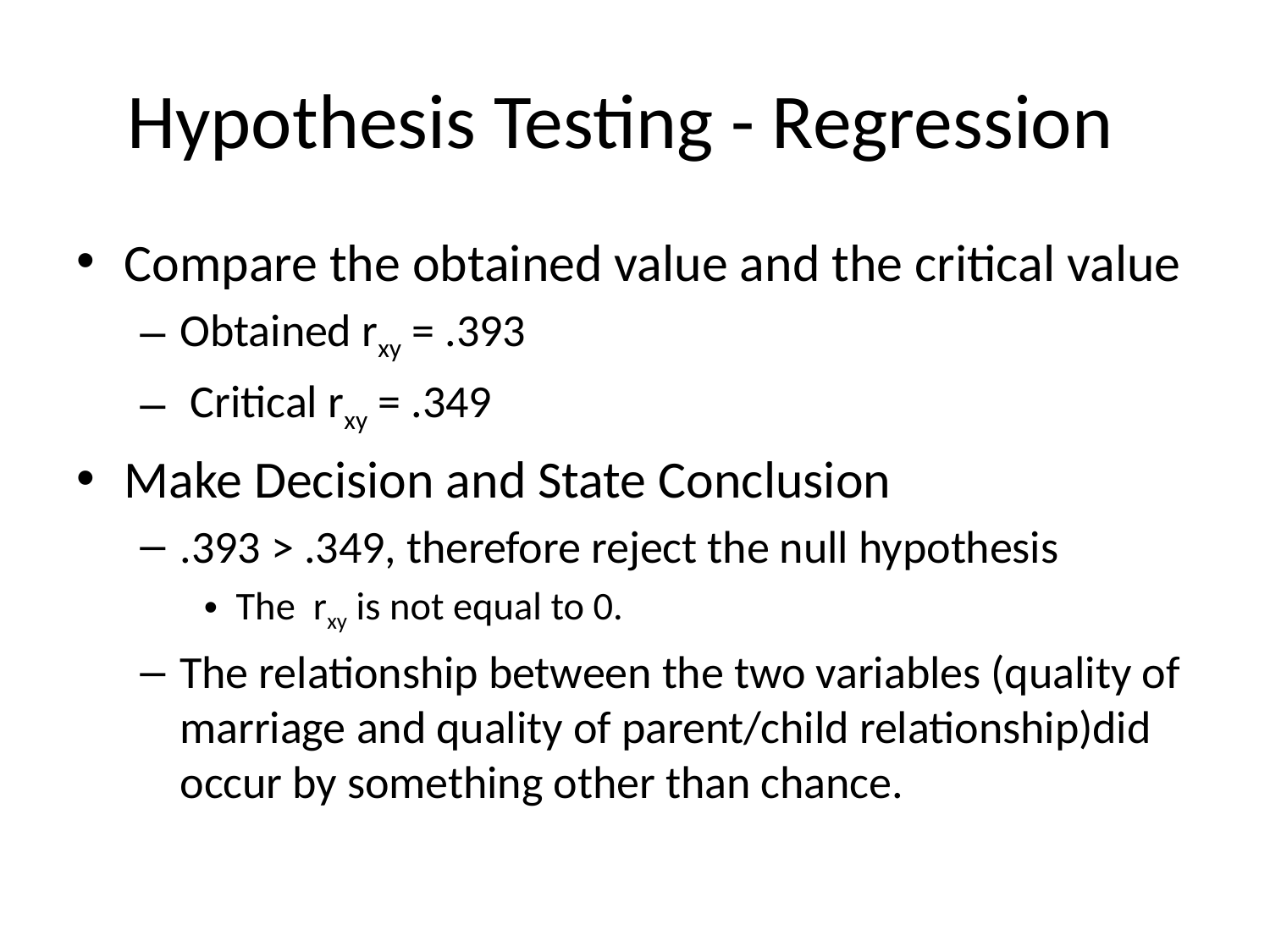

# Hypothesis Testing - Regression
Compare the obtained value and the critical value
Obtained rxy = .393
 Critical rxy = .349
Make Decision and State Conclusion
.393 > .349, therefore reject the null hypothesis
The  rxy is not equal to 0.
The relationship between the two variables (quality of marriage and quality of parent/child relationship)did occur by something other than chance.